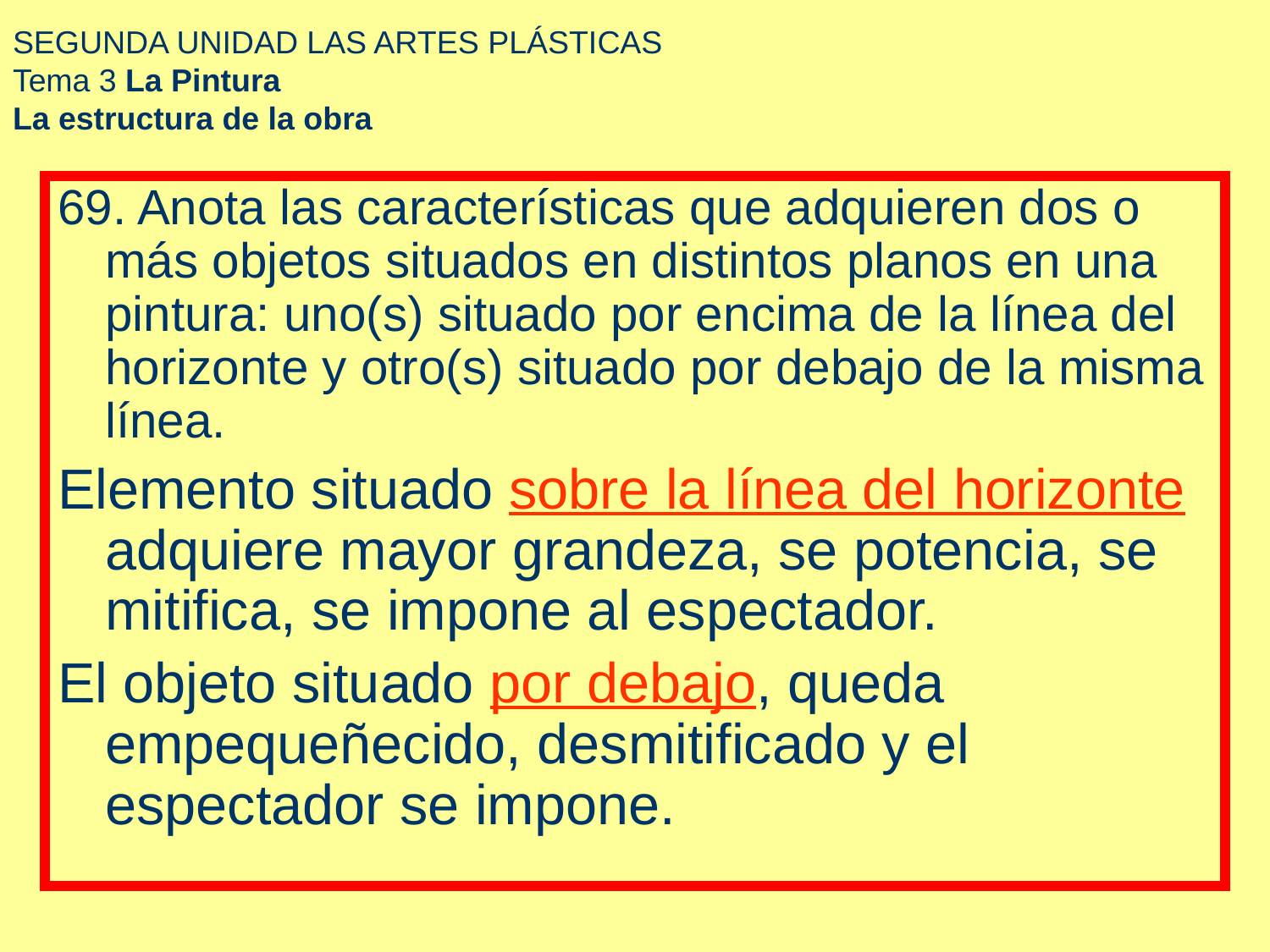

# SEGUNDA UNIDAD LAS ARTES PLÁSTICAS Tema 3 La Pintura La estructura de la obra
69. Anota las características que adquieren dos o más objetos situados en distintos planos en una pintura: uno(s) situado por encima de la línea del horizonte y otro(s) situado por debajo de la misma línea.
Elemento situado sobre la línea del horizonte adquiere mayor grandeza, se potencia, se mitifica, se impone al espectador.
El objeto situado por debajo, queda empequeñecido, desmitificado y el espectador se impone.